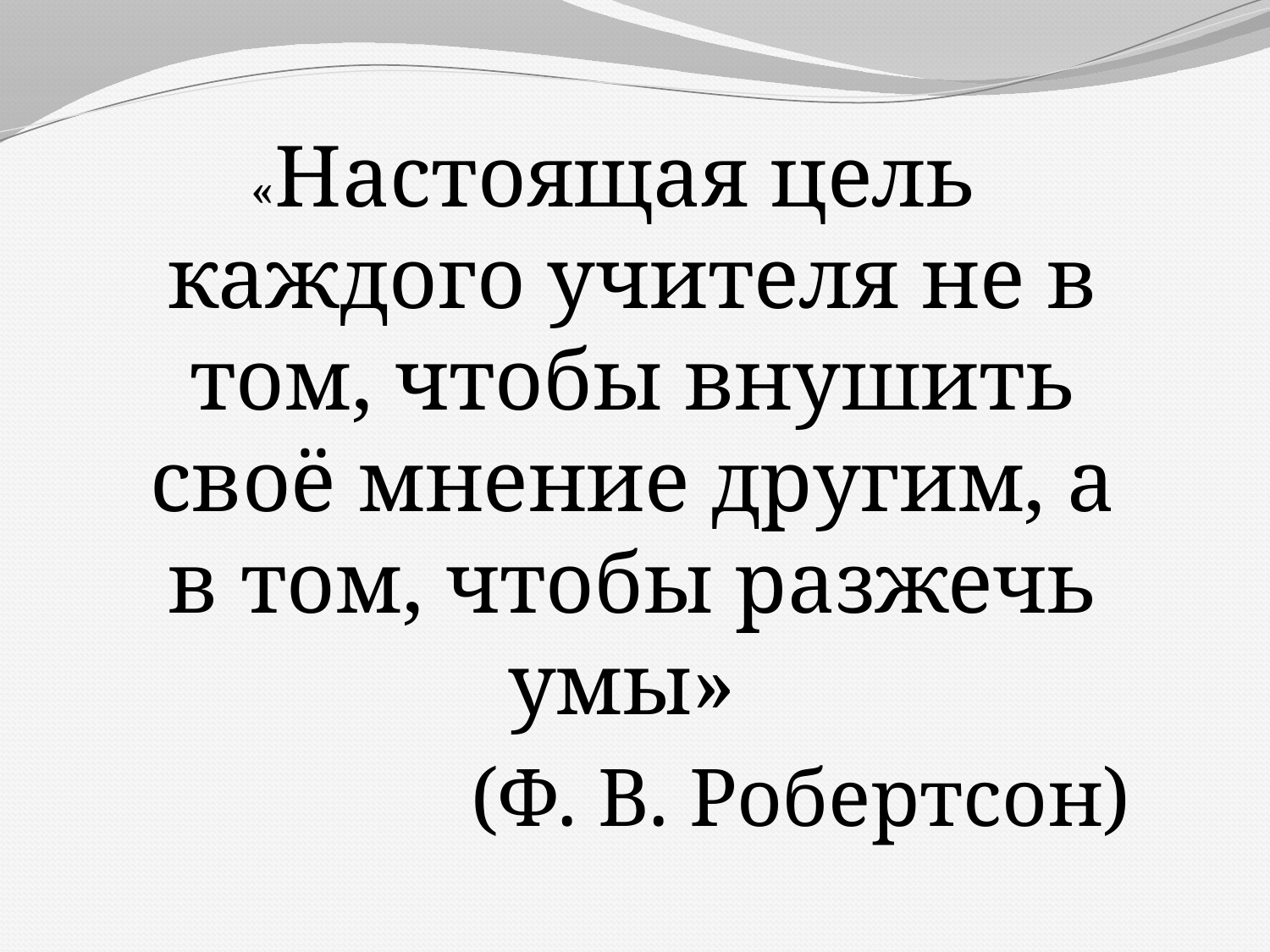

«Настоящая цель каждого учителя не в том, чтобы внушить своё мнение другим, а в том, чтобы разжечь умы»
(Ф. В. Робертсон)